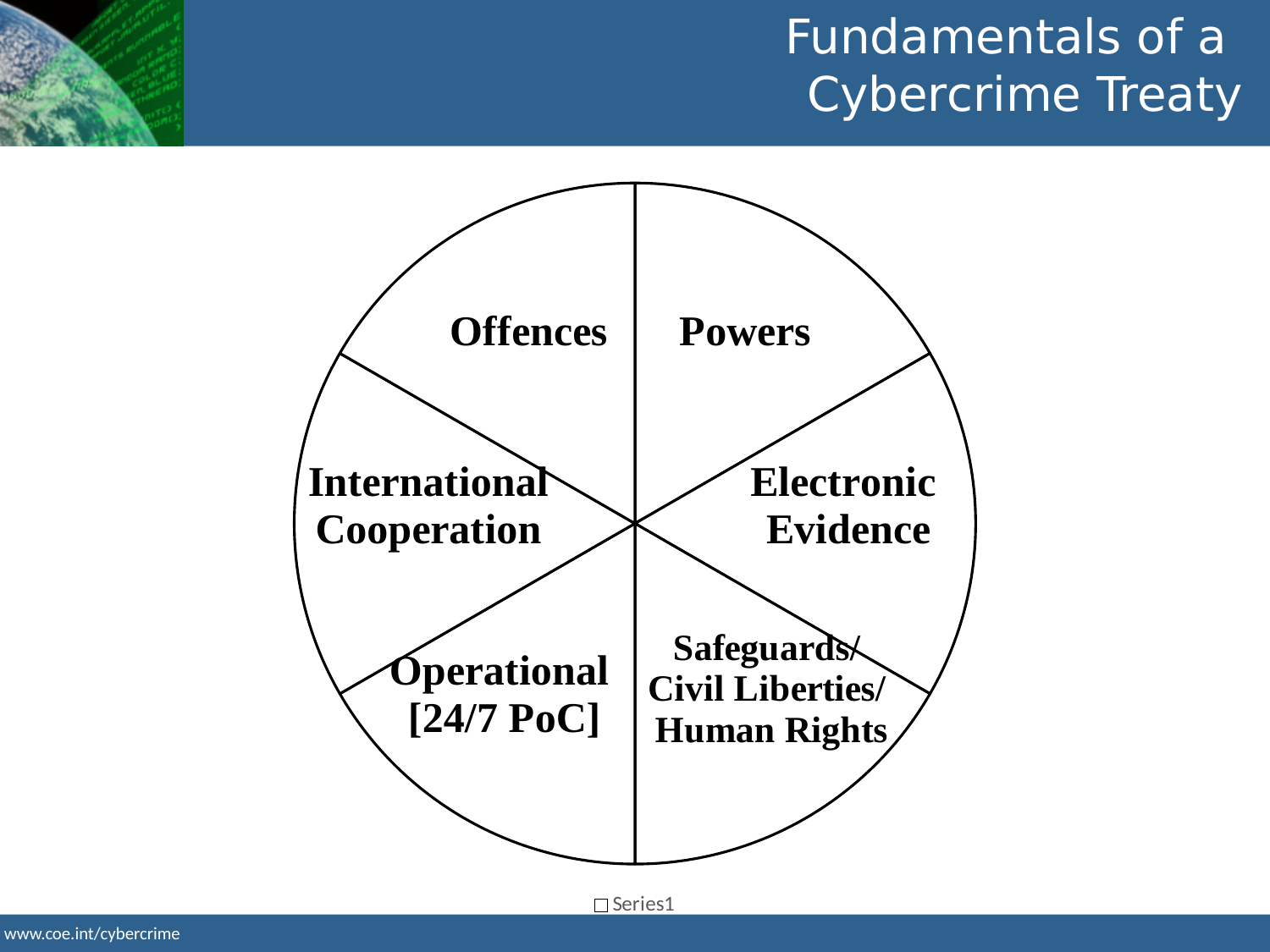

Fundamentals of a
Cybercrime Treaty

### Chart:

| Category |     |
|---|---|
|  | 20.0 |
|  | 20.0 |
|  | 20.0 |
|  | 20.0 |
|  | 20.0 |
|  | 20.0 |